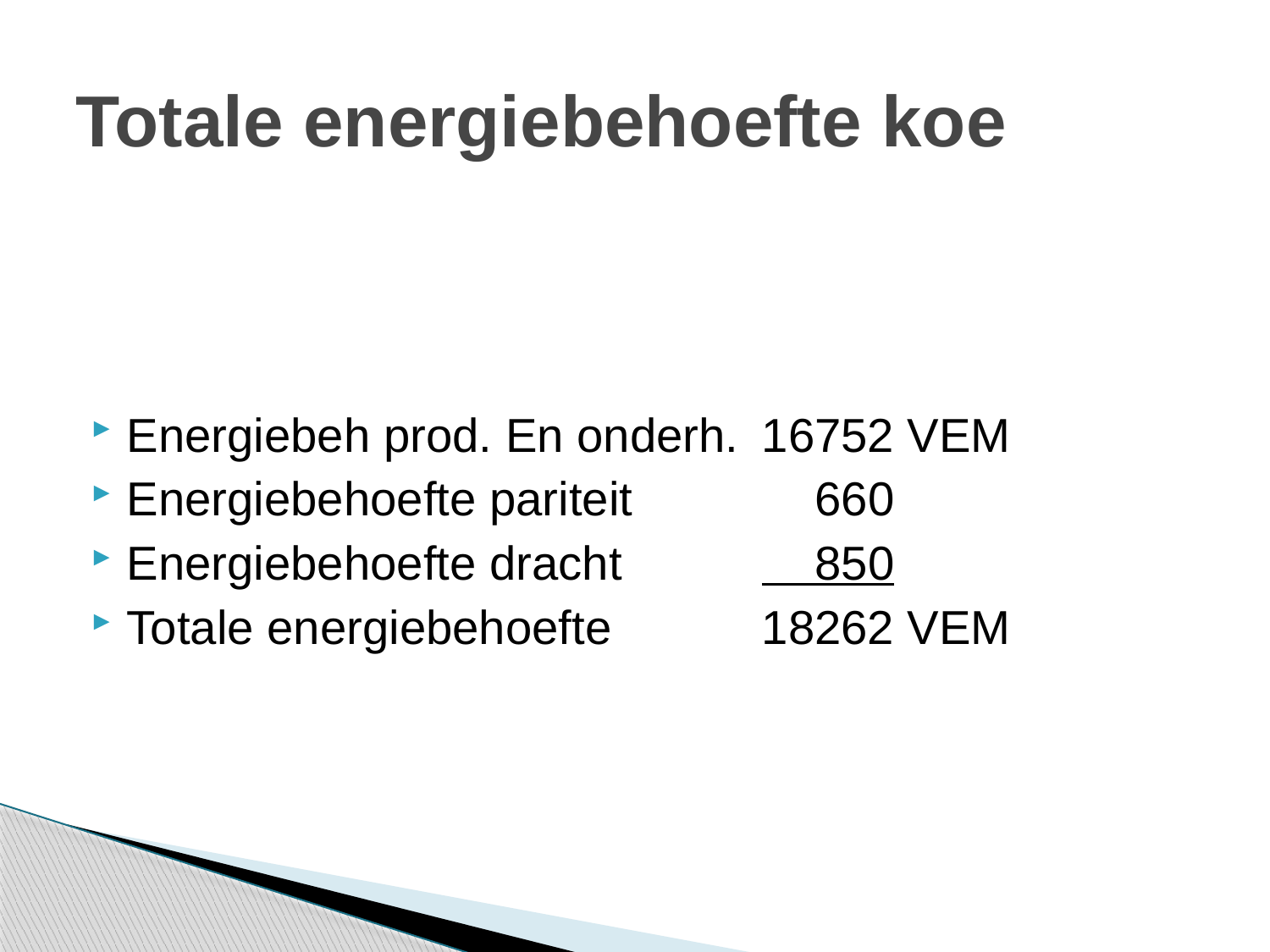

# Totale energiebehoefte koe

Energiebeh prod. En onderh.	16752 VEM
Energiebehoefte pariteit		    660
Energiebehoefte dracht     	    850
Totale energiebehoefte		18262 VEM